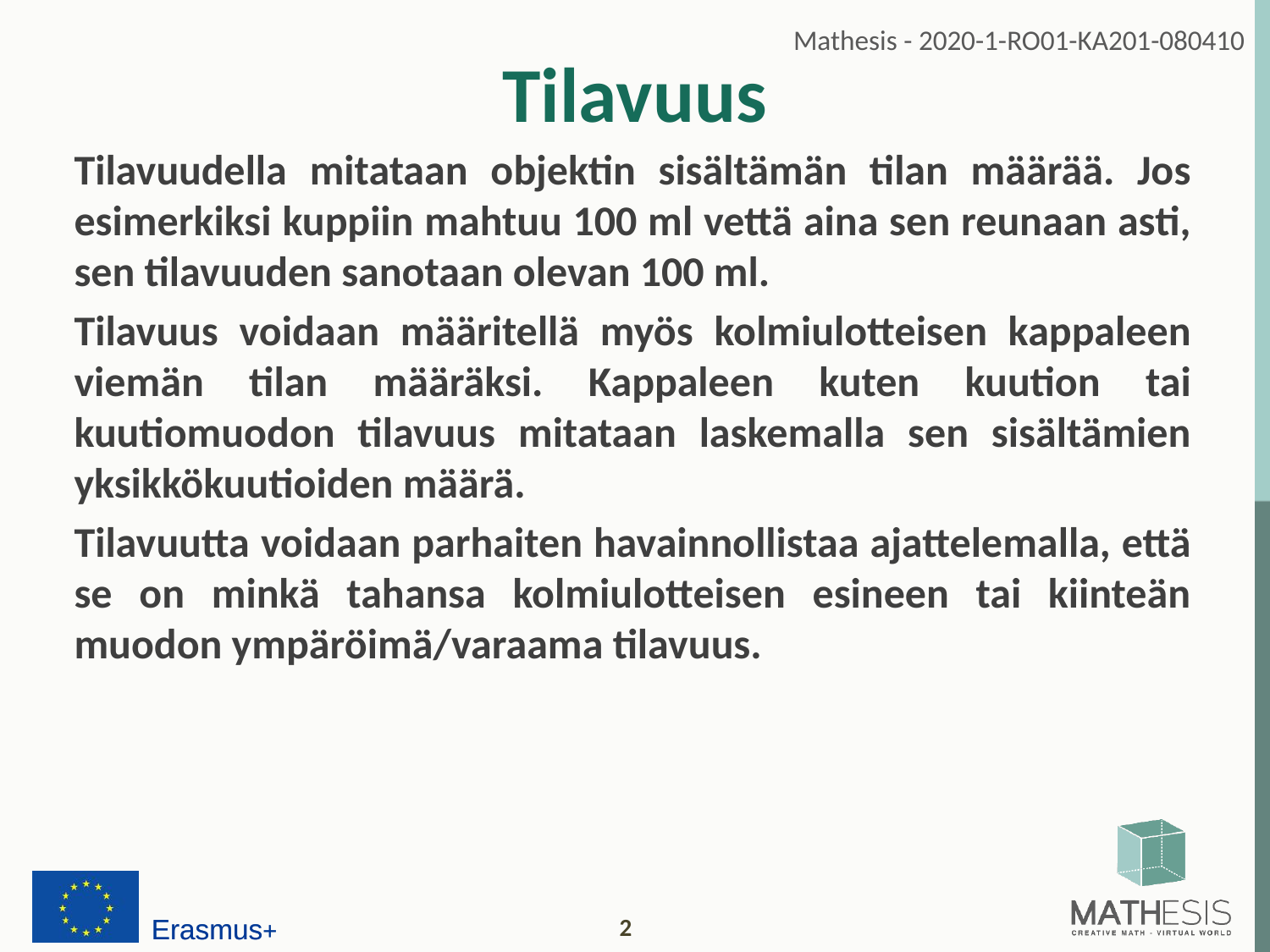

# Tilavuus
Tilavuudella mitataan objektin sisältämän tilan määrää. Jos esimerkiksi kuppiin mahtuu 100 ml vettä aina sen reunaan asti, sen tilavuuden sanotaan olevan 100 ml.
Tilavuus voidaan määritellä myös kolmiulotteisen kappaleen viemän tilan määräksi. Kappaleen kuten kuution tai kuutiomuodon tilavuus mitataan laskemalla sen sisältämien yksikkökuutioiden määrä.
Tilavuutta voidaan parhaiten havainnollistaa ajattelemalla, että se on minkä tahansa kolmiulotteisen esineen tai kiinteän muodon ympäröimä/varaama tilavuus.